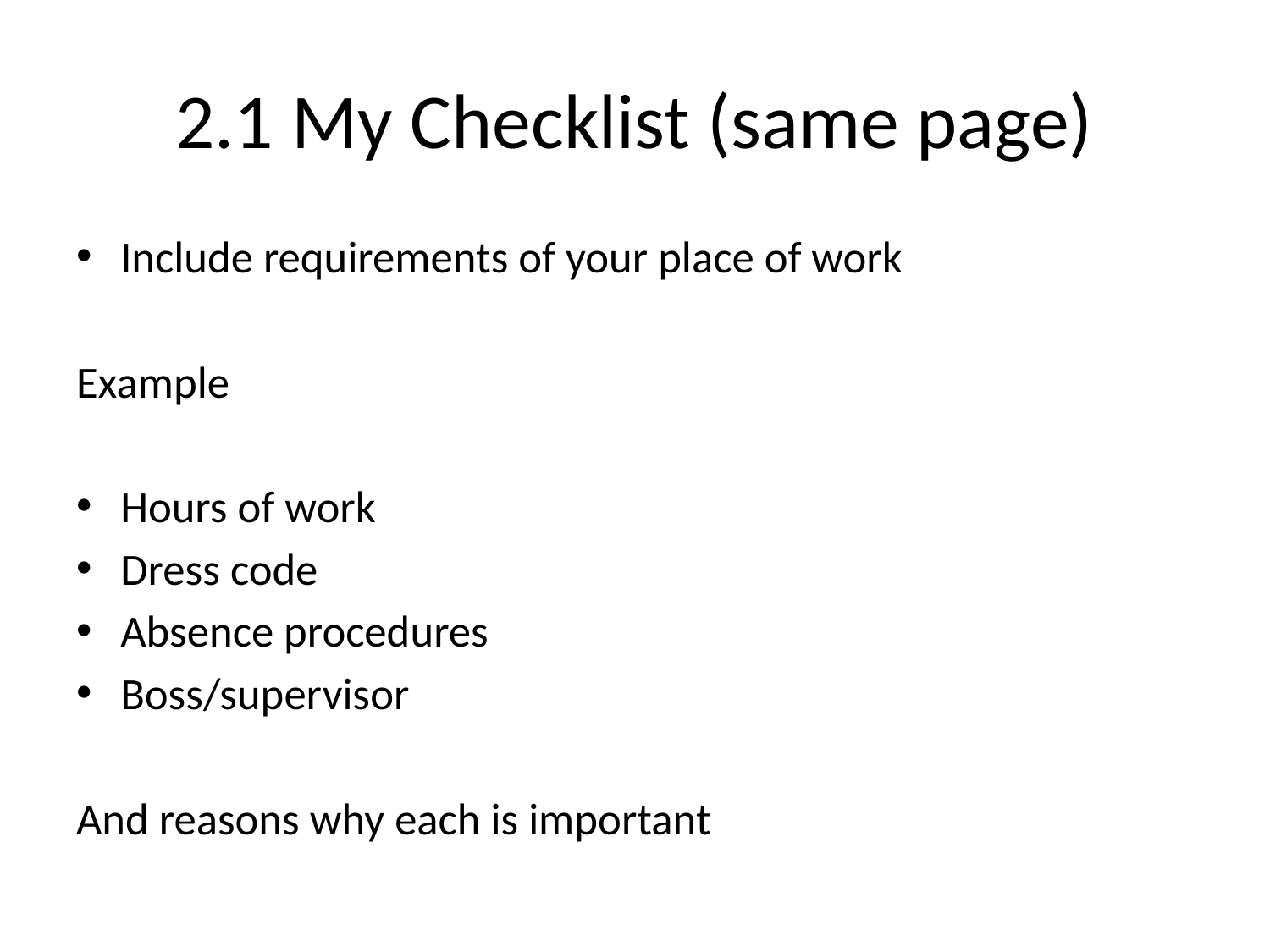

# 2.1 My Checklist (same page)
Include requirements of your place of work

Example

Hours of work
Dress code
Absence procedures
Boss/supervisor

And reasons why each is important